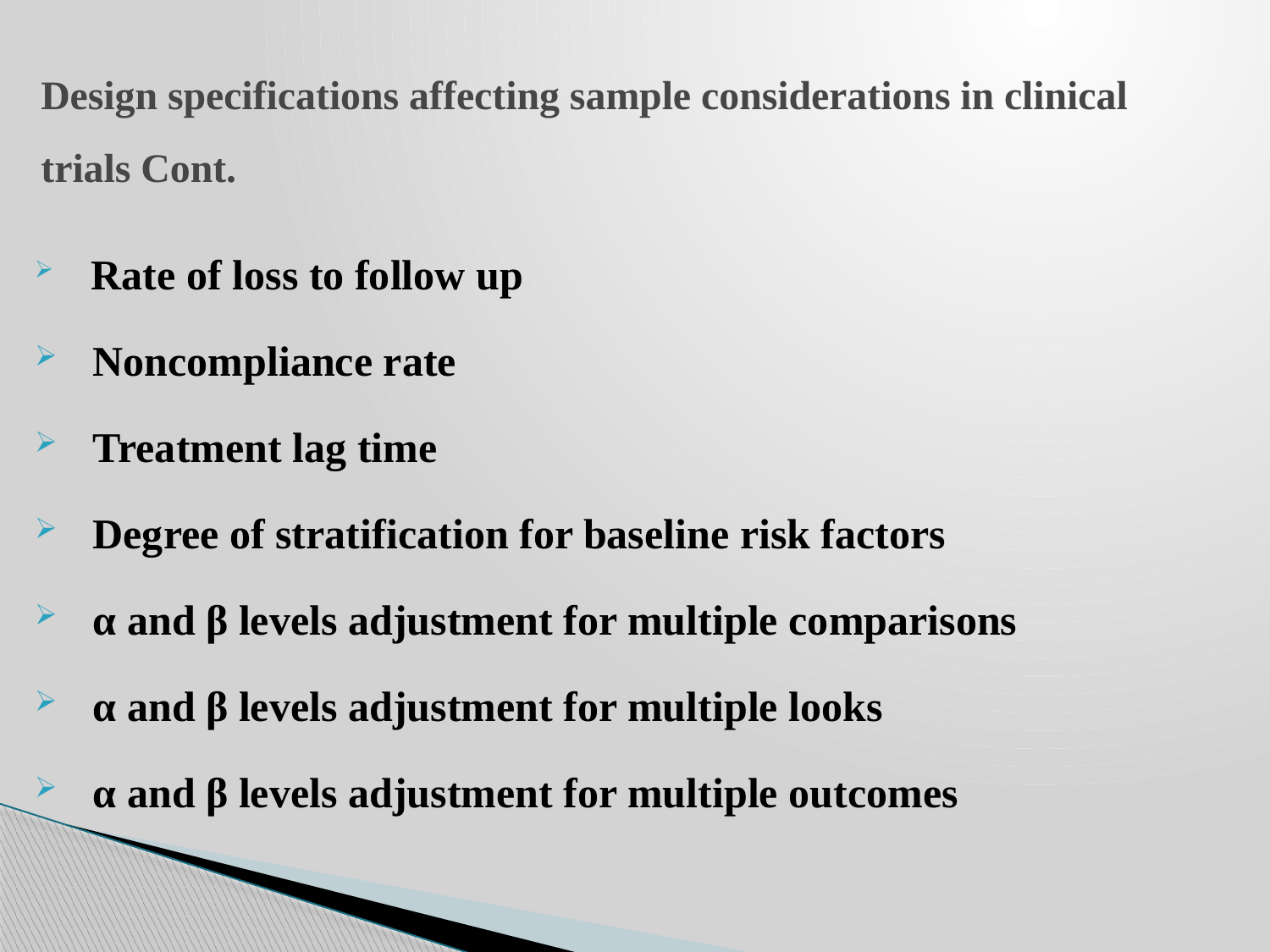

# Design specifications affecting sample considerations in clinical trials Cont.
 Rate of loss to follow up
 Noncompliance rate
 Treatment lag time
 Degree of stratification for baseline risk factors
 α and β levels adjustment for multiple comparisons
 α and β levels adjustment for multiple looks
 α and β levels adjustment for multiple outcomes